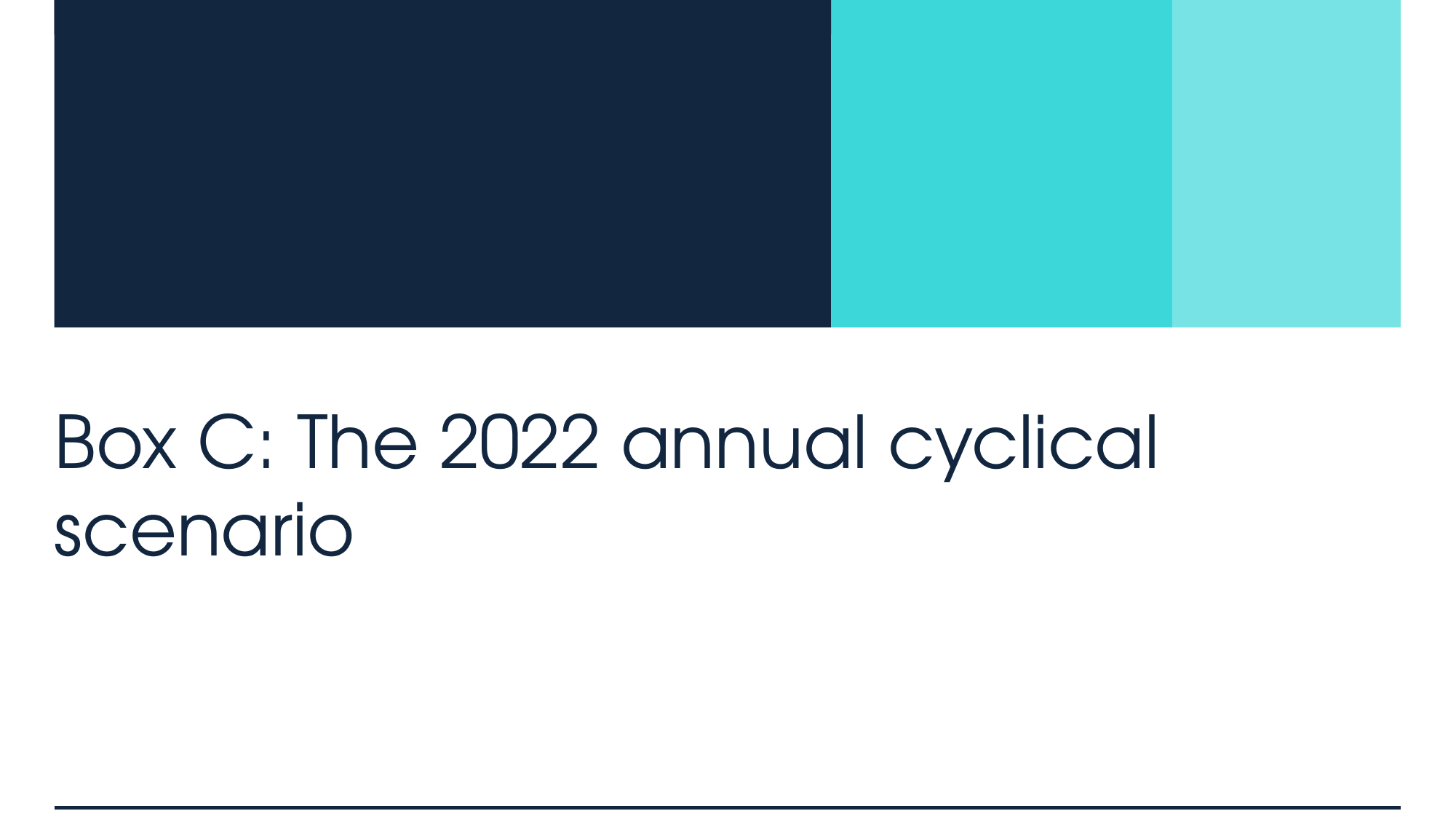

# Box C: The 2022 annual cyclical scenario